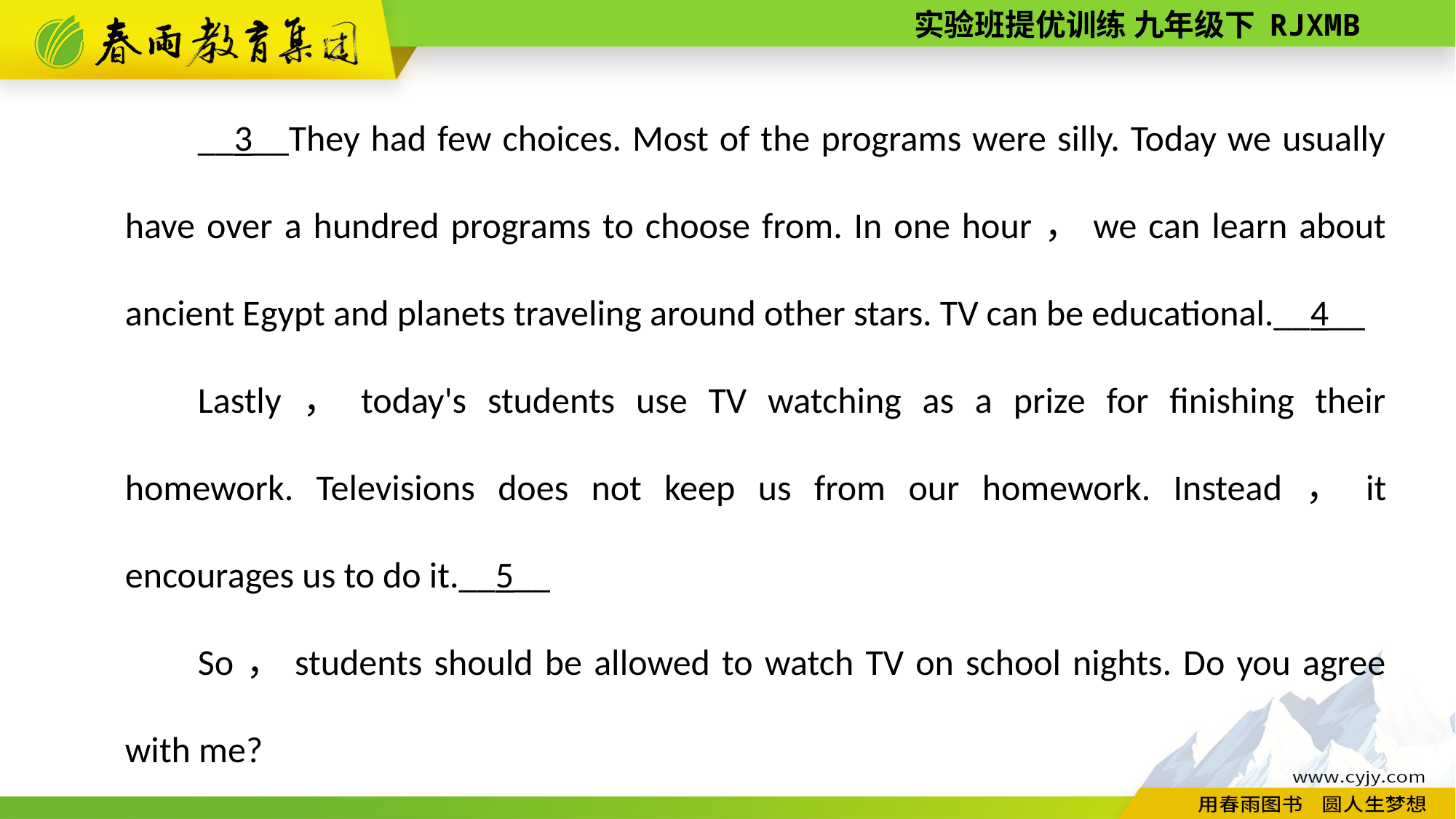

__3__They had few choices. Most of the programs were silly. Today we usually have over a hundred programs to choose from. In one hour，we can learn about ancient Egypt and planets traveling around other stars. TV can be educational.__4__
Lastly，today's students use TV watching as a prize for finishing their homework. Televisions does not keep us from our homework. Instead，it encourages us to do it.__5__
So，students should be allowed to watch TV on school nights. Do you agree with me?